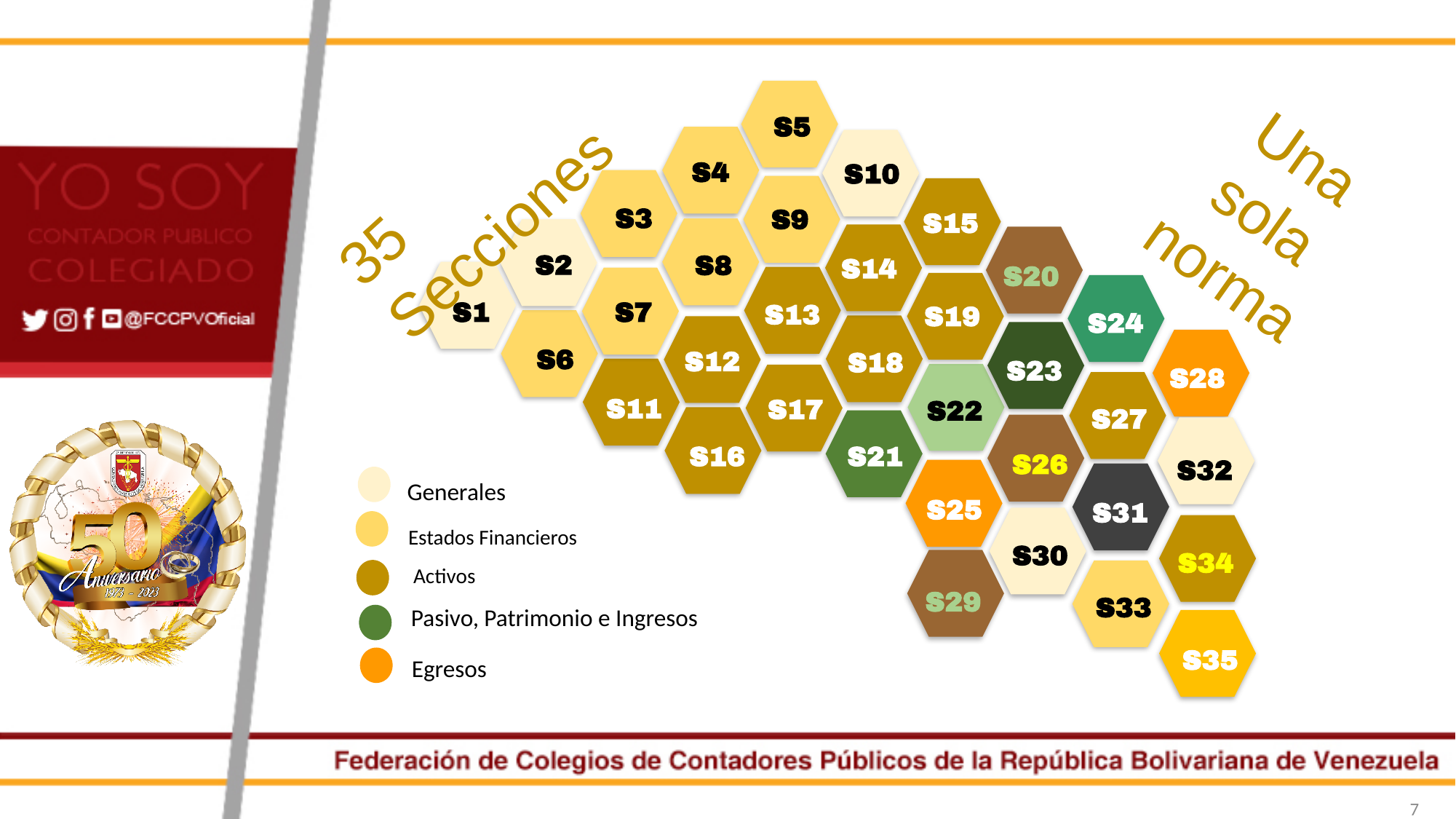

S5
Una sola norma

35 Secciones

S10
S4

S3
S9
S15

S8

S2
S14
S20

S1

S7
S13
S19
S24

S6
S12
S18
S23
S28

S27
S11
S17
S22

S32
S21
S16
S26

S31

Generales
S25

S30

Estados Financieros
S34

Activos

S33
S29
Pasivo, Patrimonio e Ingresos

S35

Egresos
7